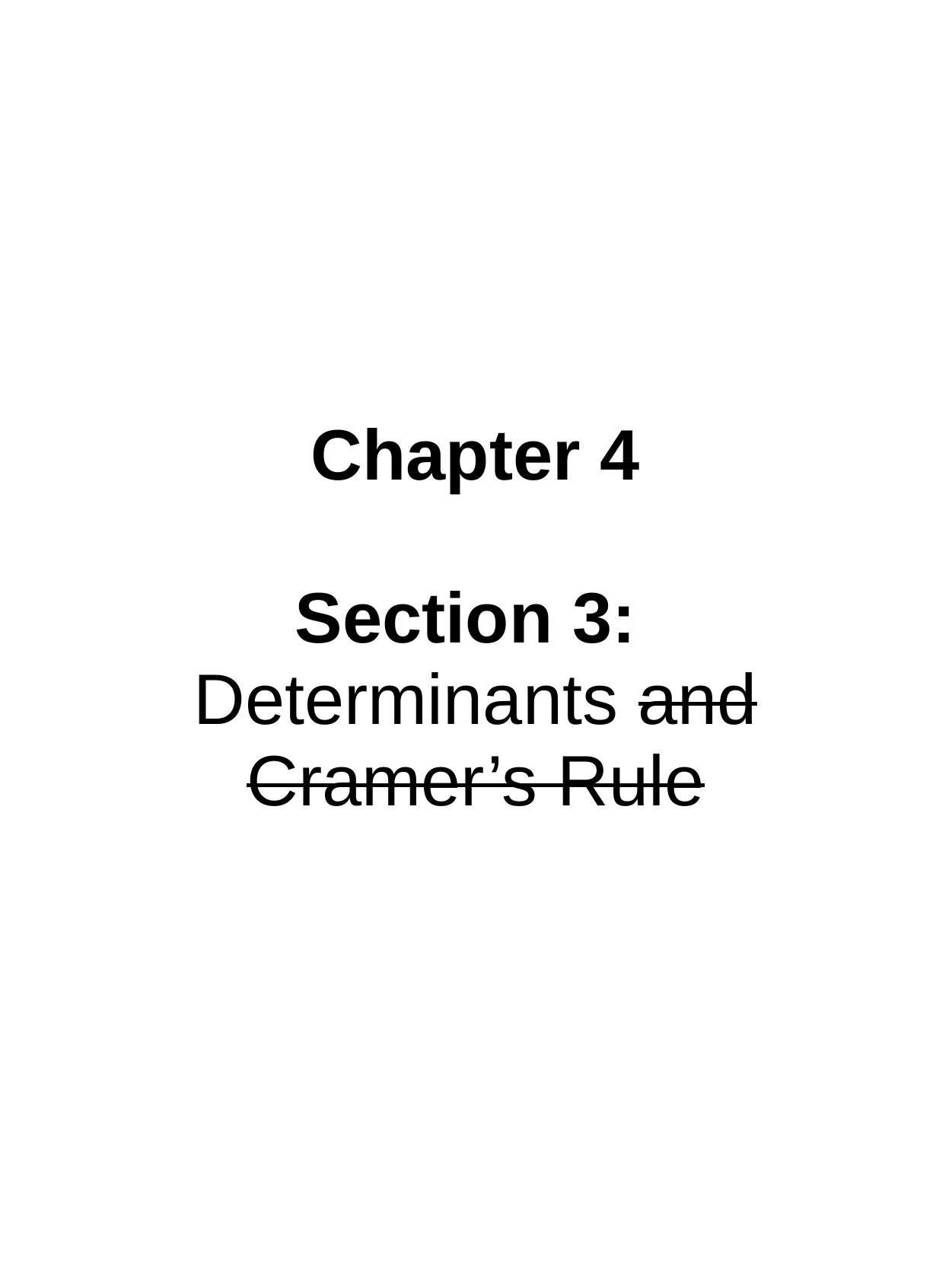

# Chapter 4 Section 3: Determinants and Cramer’s Rule